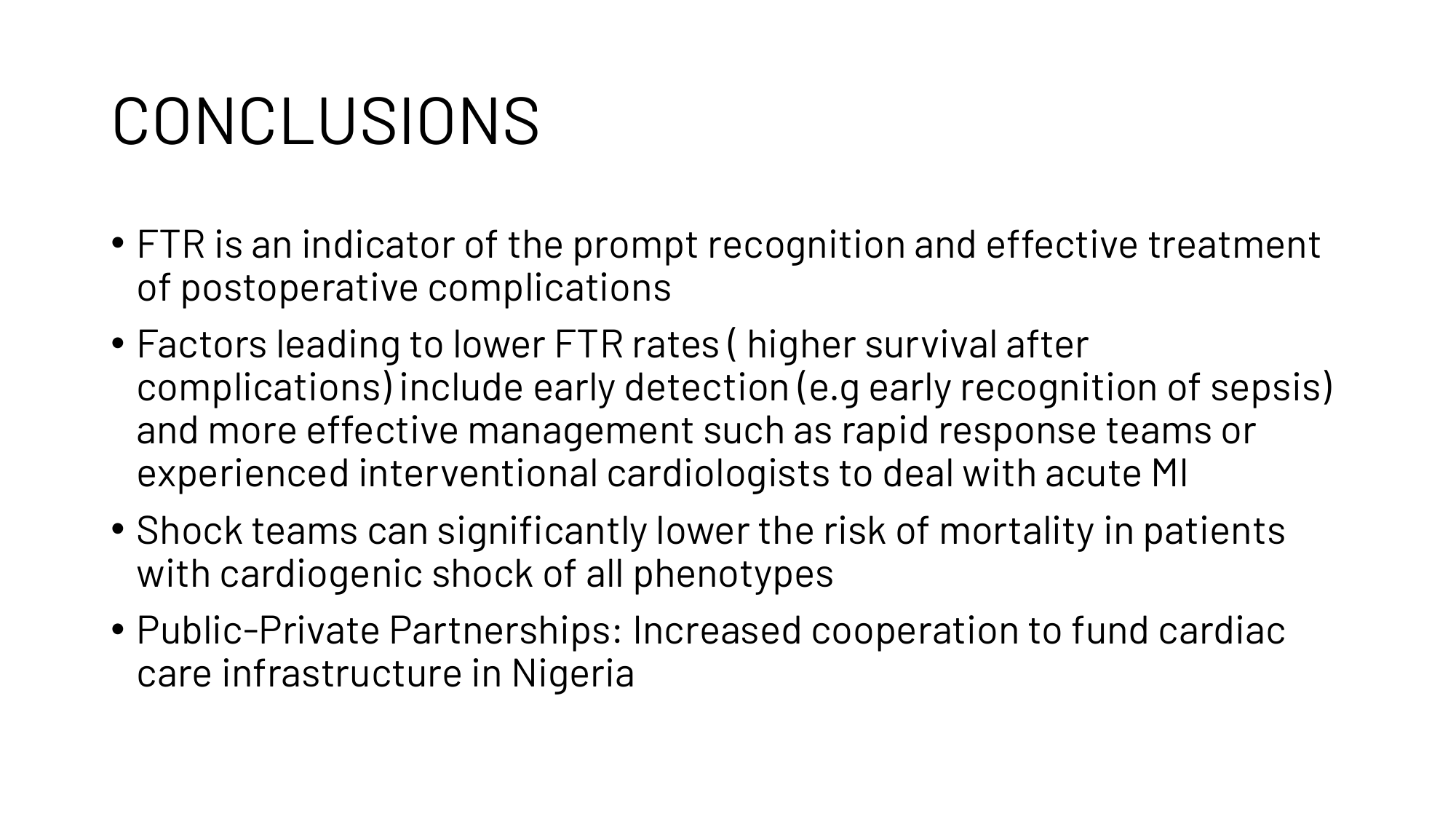

# CONCLUSIONS
FTR is an indicator of the prompt recognition and effective treatment of postoperative complications
Factors leading to lower FTR rates ( higher survival after complications) include early detection (e.g early recognition of sepsis) and more effective management such as rapid response teams or experienced interventional cardiologists to deal with acute MI
Shock teams can significantly lower the risk of mortality in patients with cardiogenic shock of all phenotypes
Public-Private Partnerships: Increased cooperation to fund cardiac care infrastructure in Nigeria